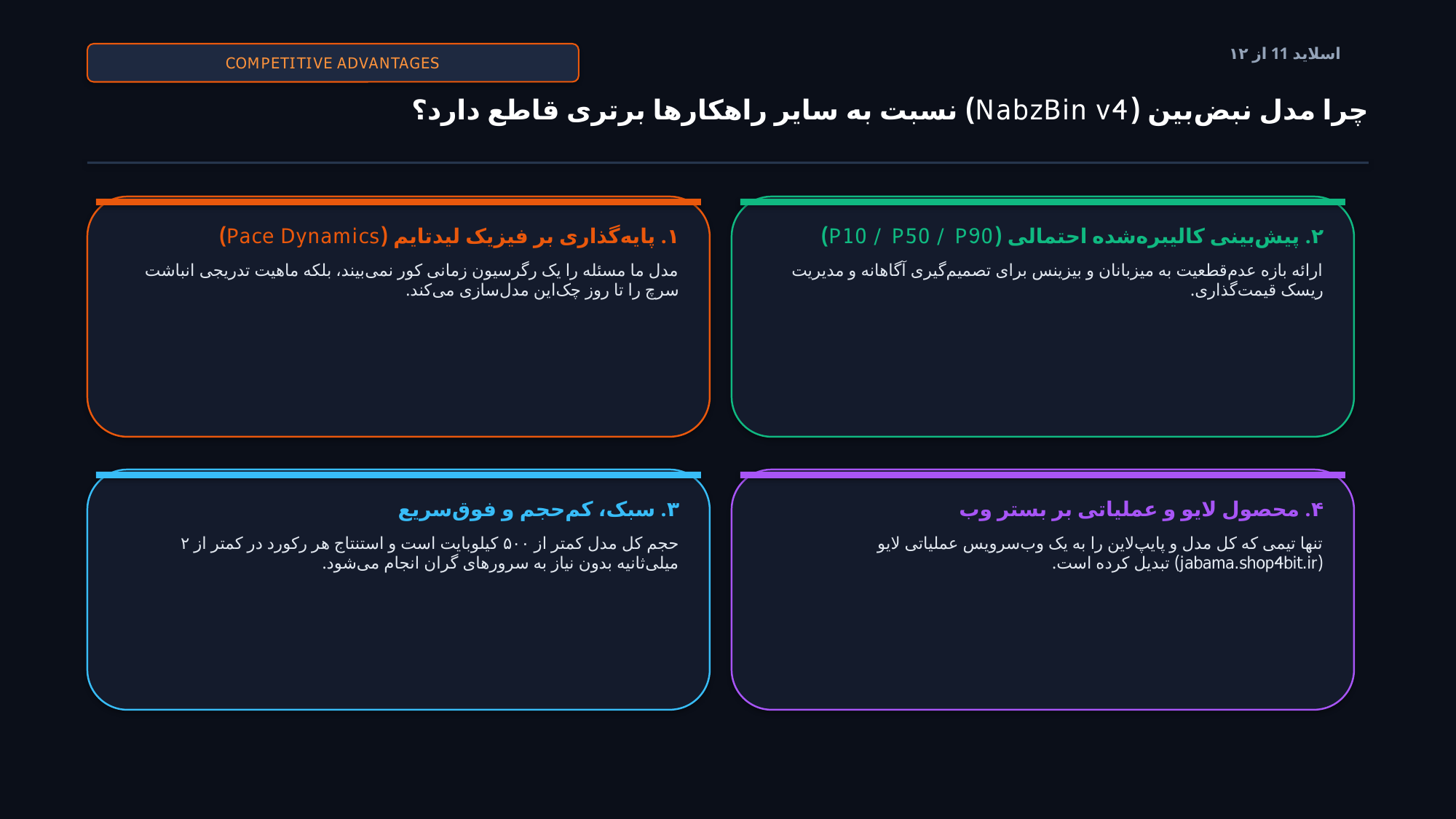

COMPETITIVE ADVANTAGES
اسلاید 11 از ۱۲
چرا مدل نبض‌بین (NabzBin v4) نسبت به سایر راهکارها برتری قاطع دارد؟

۱. پایه‌گذاری بر فیزیک لیدتایم (Pace Dynamics)
مدل ما مسئله را یک رگرسیون زمانی کور نمی‌بیند، بلکه ماهیت تدریجی انباشت سرچ را تا روز چک‌این مدل‌سازی می‌کند.
۲. پیش‌بینی کالیبره‌شده احتمالی (P10 / P50 / P90)
ارائه بازه عدم‌قطعیت به میزبانان و بیزینس برای تصمیم‌گیری آگاهانه و مدیریت ریسک قیمت‌گذاری.

۳. سبک، کم‌حجم و فوق‌سریع
حجم کل مدل کمتر از ۵۰۰ کیلوبایت است و استنتاج هر رکورد در کمتر از ۲ میلی‌ثانیه بدون نیاز به سرورهای گران انجام می‌شود.
۴. محصول لایو و عملیاتی بر بستر وب
تنها تیمی که کل مدل و پایپ‌لاین را به یک وب‌سرویس عملیاتی لایو (jabama.shop4bit.ir) تبدیل کرده است.